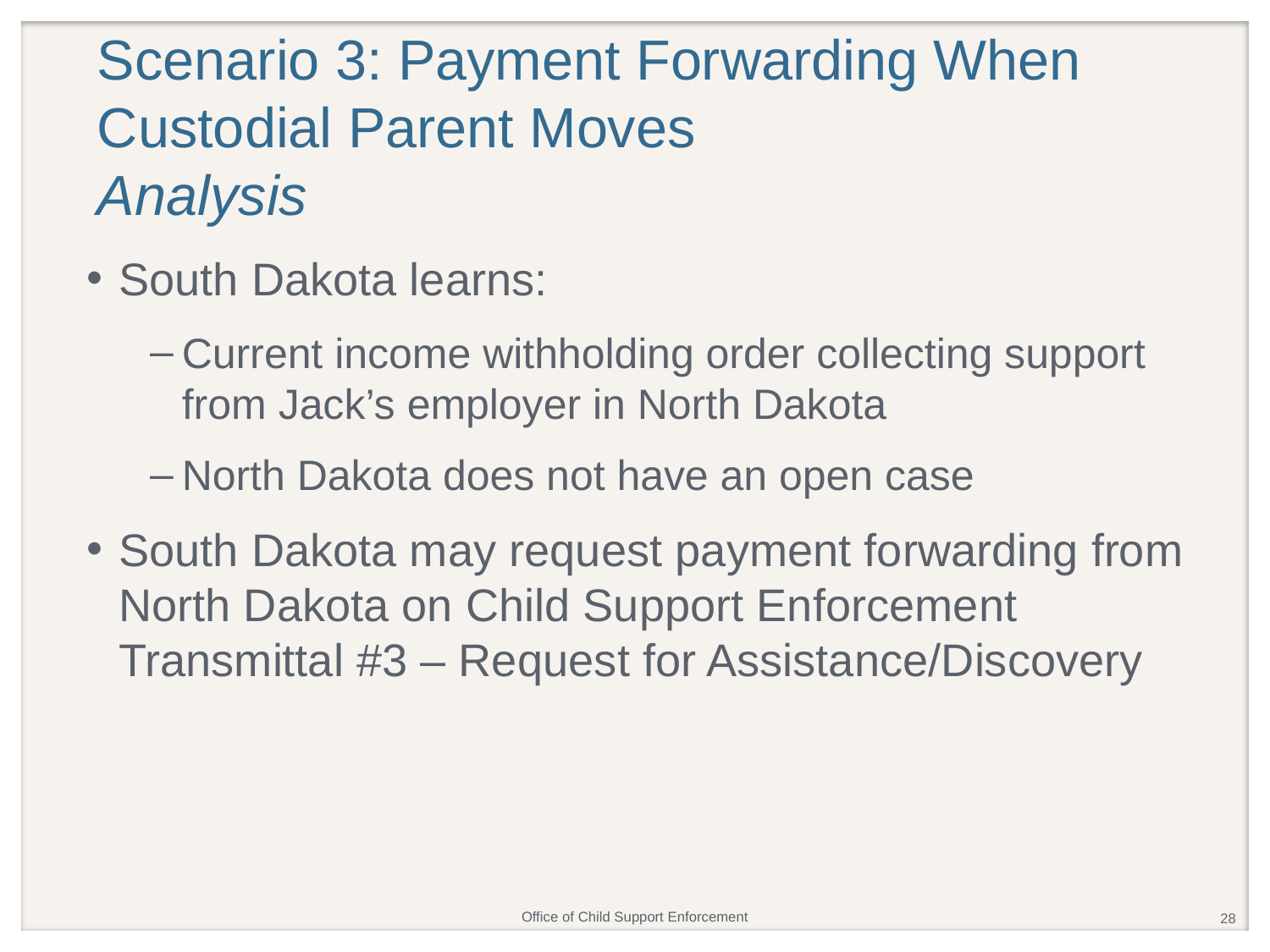

# Scenario 3: Payment Forwarding When Custodial Parent Moves Analysis
South Dakota learns:
Current income withholding order collecting support from Jack’s employer in North Dakota
North Dakota does not have an open case
South Dakota may request payment forwarding from North Dakota on Child Support Enforcement Transmittal #3 – Request for Assistance/Discovery

28